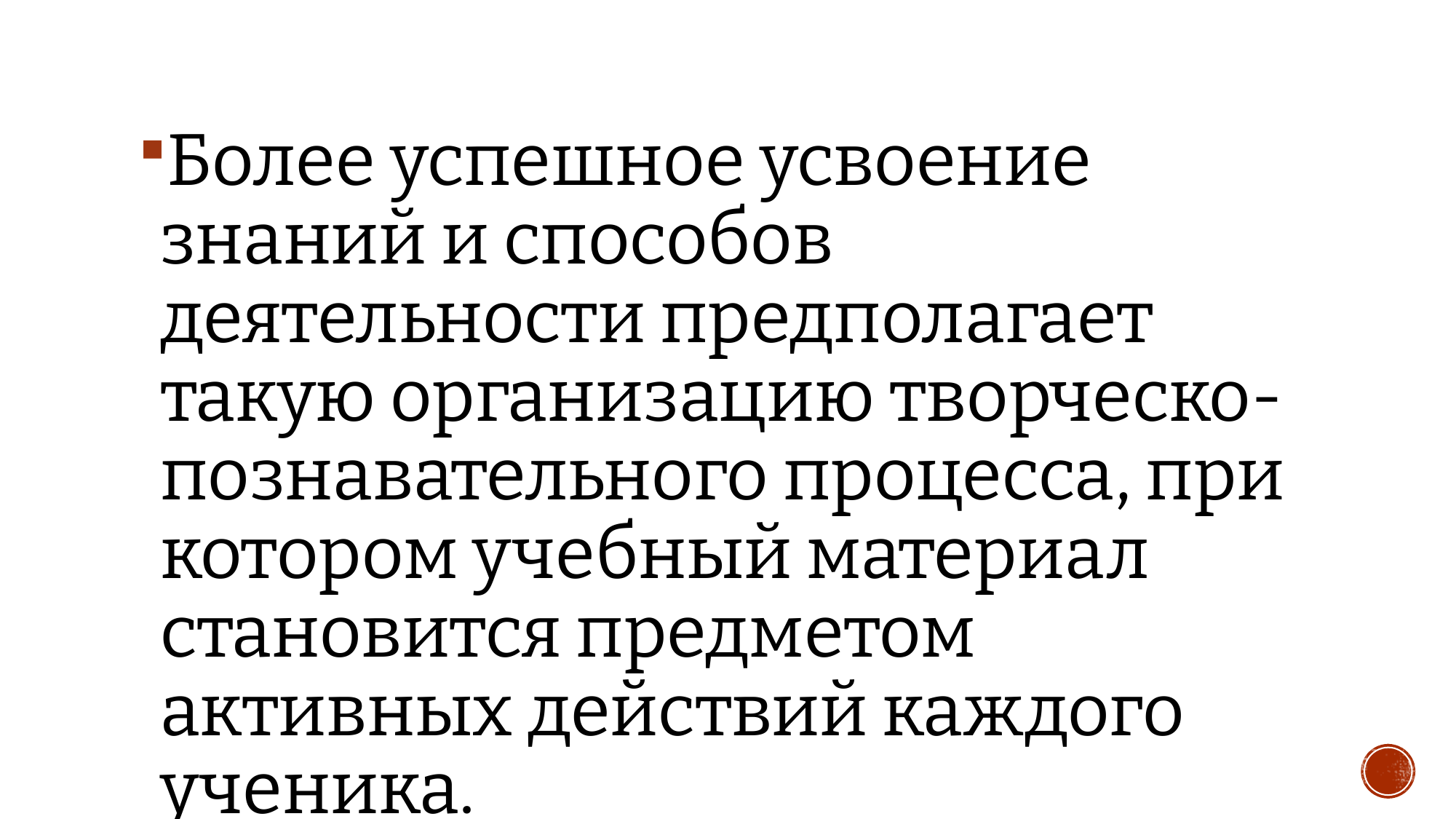

#
Более успешное усвоение знаний и способов деятельности предполагает такую организацию творческо-познавательного процесса, при котором учебный материал становится предметом активных действий каждого ученика.